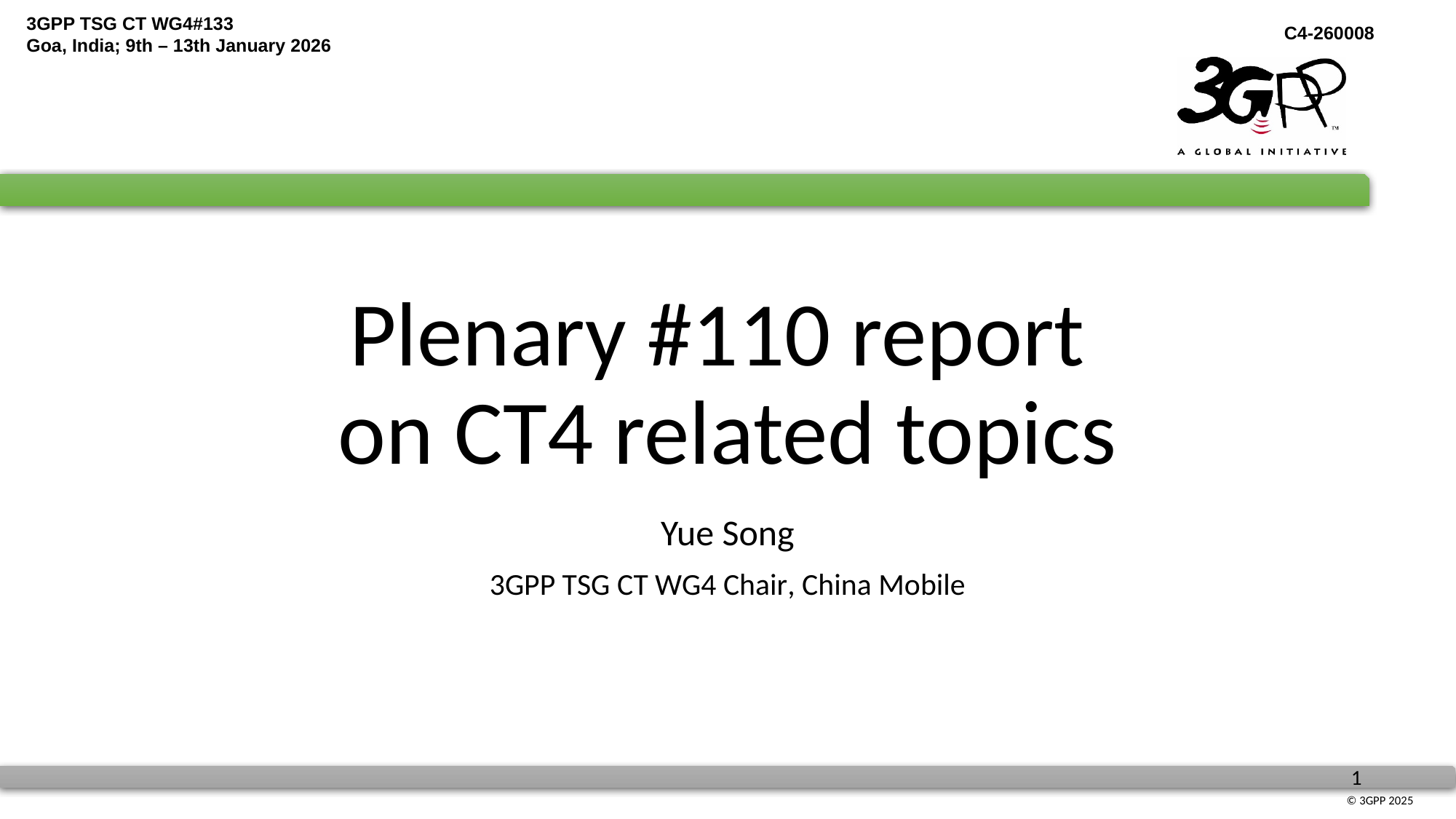

# Plenary #110 report on CT4 related topics
Yue Song
3GPP TSG CT WG4 Chair, China Mobile